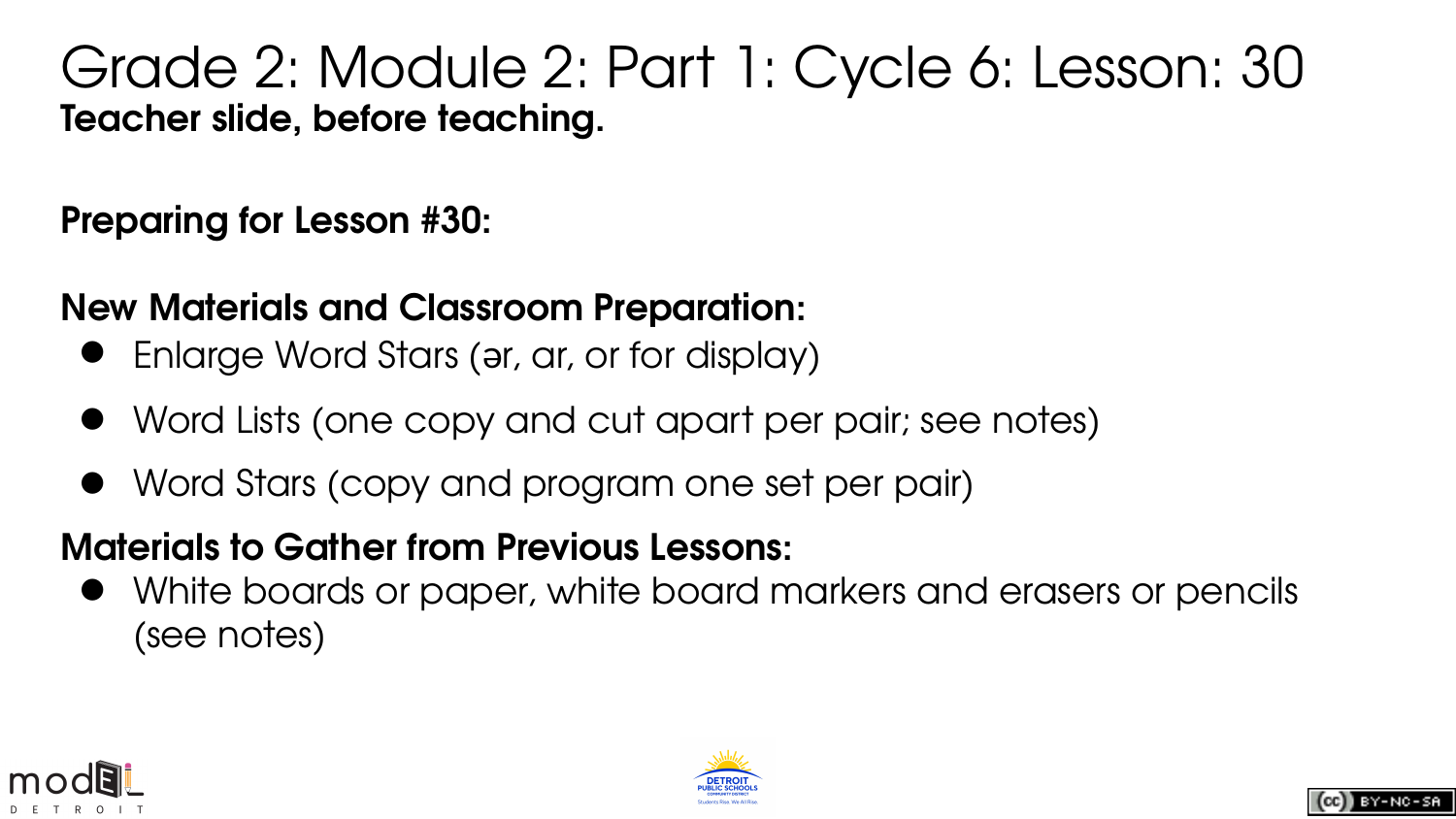

# Grade 2: Module 2: Part 1: Cycle 6: Lesson: 30
Teacher slide, before teaching.

Preparing for Lesson #30:

New Materials and Classroom Preparation:
Enlarge Word Stars (ər, ar, or for display)
Word Lists (one copy and cut apart per pair; see notes)
Word Stars (copy and program one set per pair)
Materials to Gather from Previous Lessons:
White boards or paper, white board markers and erasers or pencils  (see notes)